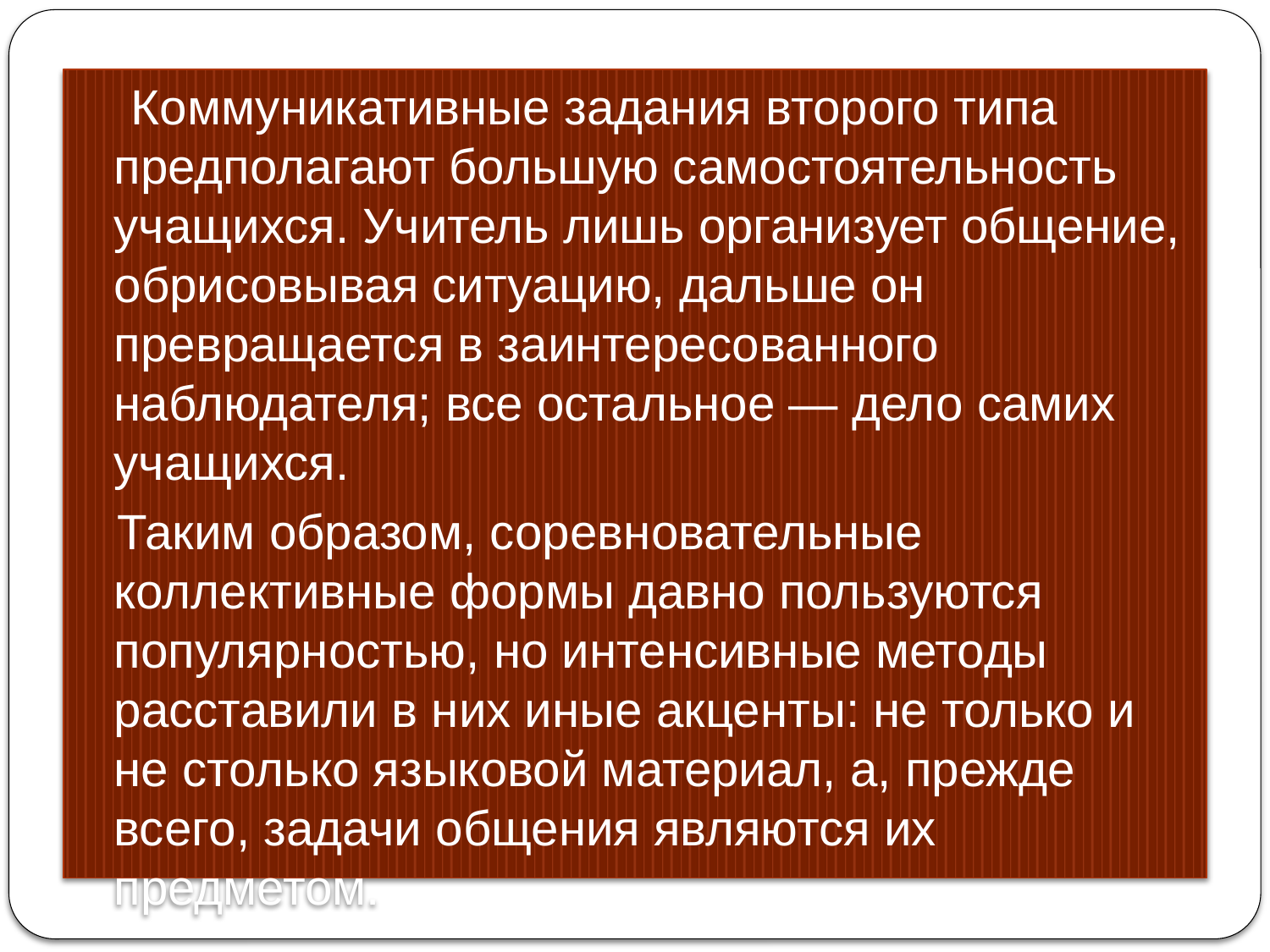

Коммуникативные задания второго типа предполагают большую самостоятельность учащихся. Учитель лишь организует общение, обрисовывая ситуацию, дальше он превращается в заинтересованного наблюдателя; все остальное — дело самих учащихся.
   Таким образом, соревновательные коллективные формы давно пользуются популярностью, но интенсивные методы расставили в них иные акценты: не только и не столько языковой материал, а, прежде всего, задачи общения являются их предметом.